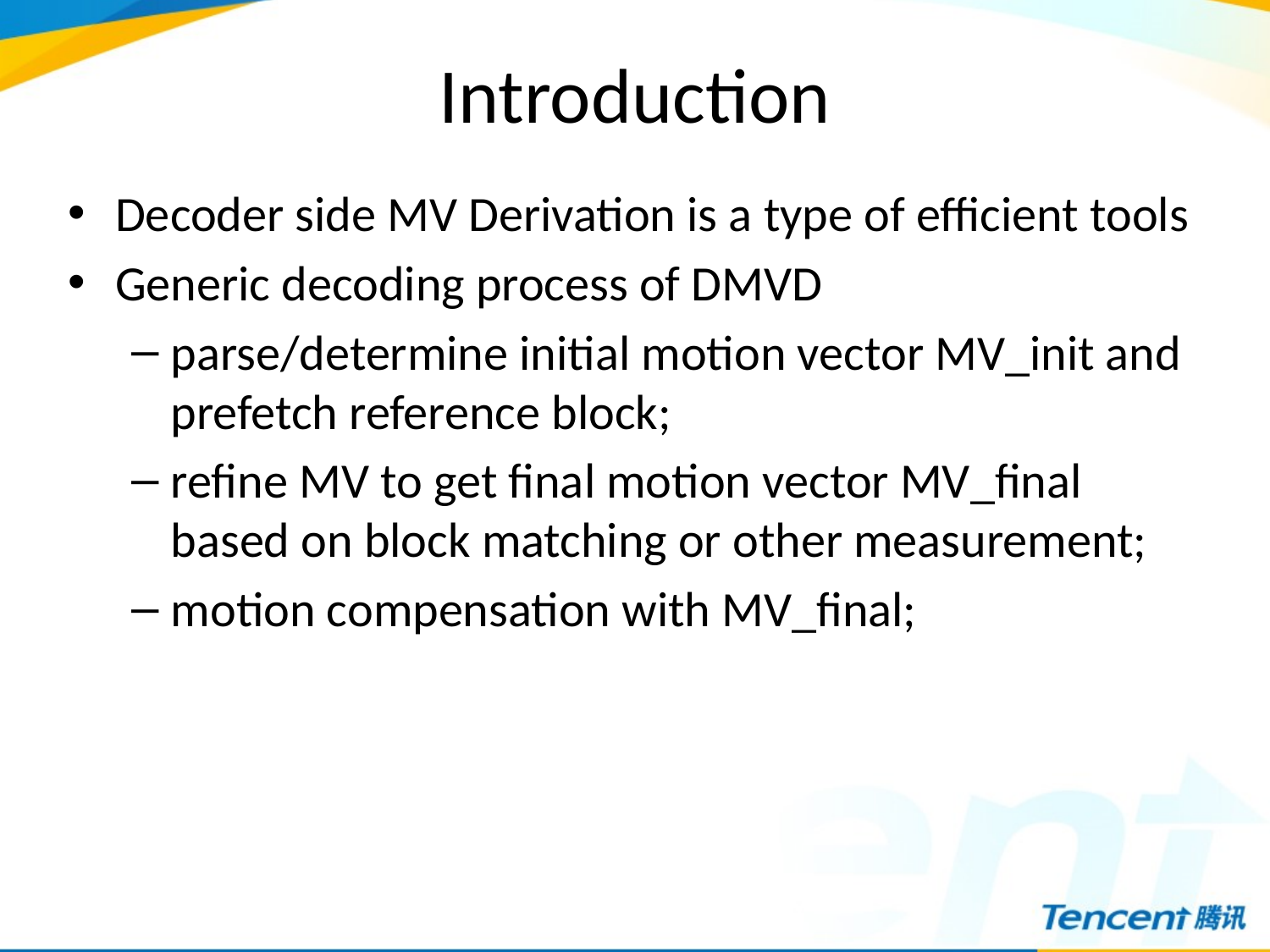

# Introduction
Decoder side MV Derivation is a type of efficient tools
Generic decoding process of DMVD
parse/determine initial motion vector MV_init and prefetch reference block;
refine MV to get final motion vector MV_final based on block matching or other measurement;
motion compensation with MV_final;